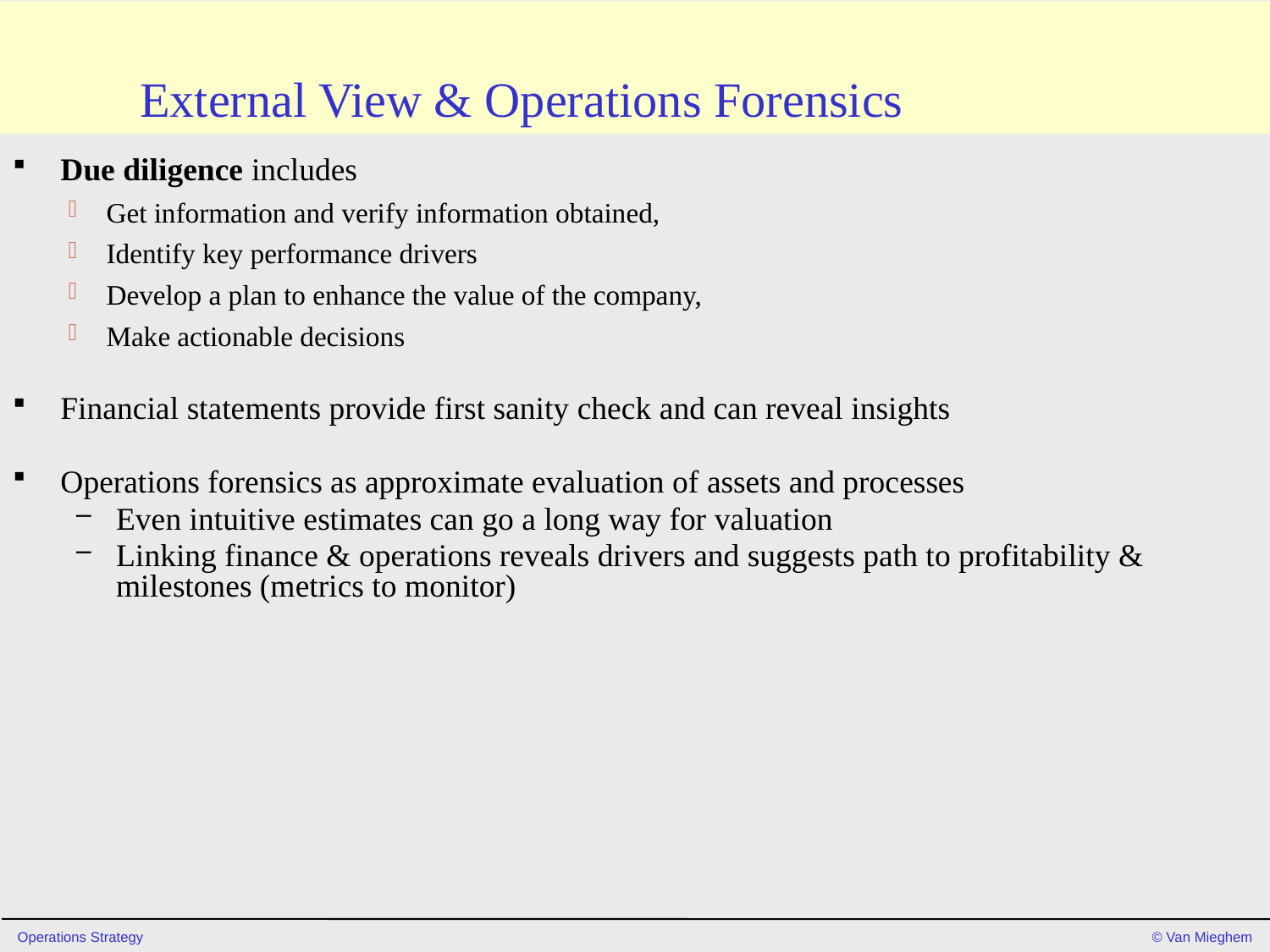

# External View & Operations Forensics
Due diligence includes
Get information and verify information obtained,
Identify key performance drivers
Develop a plan to enhance the value of the company,
Make actionable decisions

Financial statements provide first sanity check and can reveal insights

Operations forensics as approximate evaluation of assets and processes
Even intuitive estimates can go a long way for valuation
Linking finance & operations reveals drivers and suggests path to profitability & milestones (metrics to monitor)